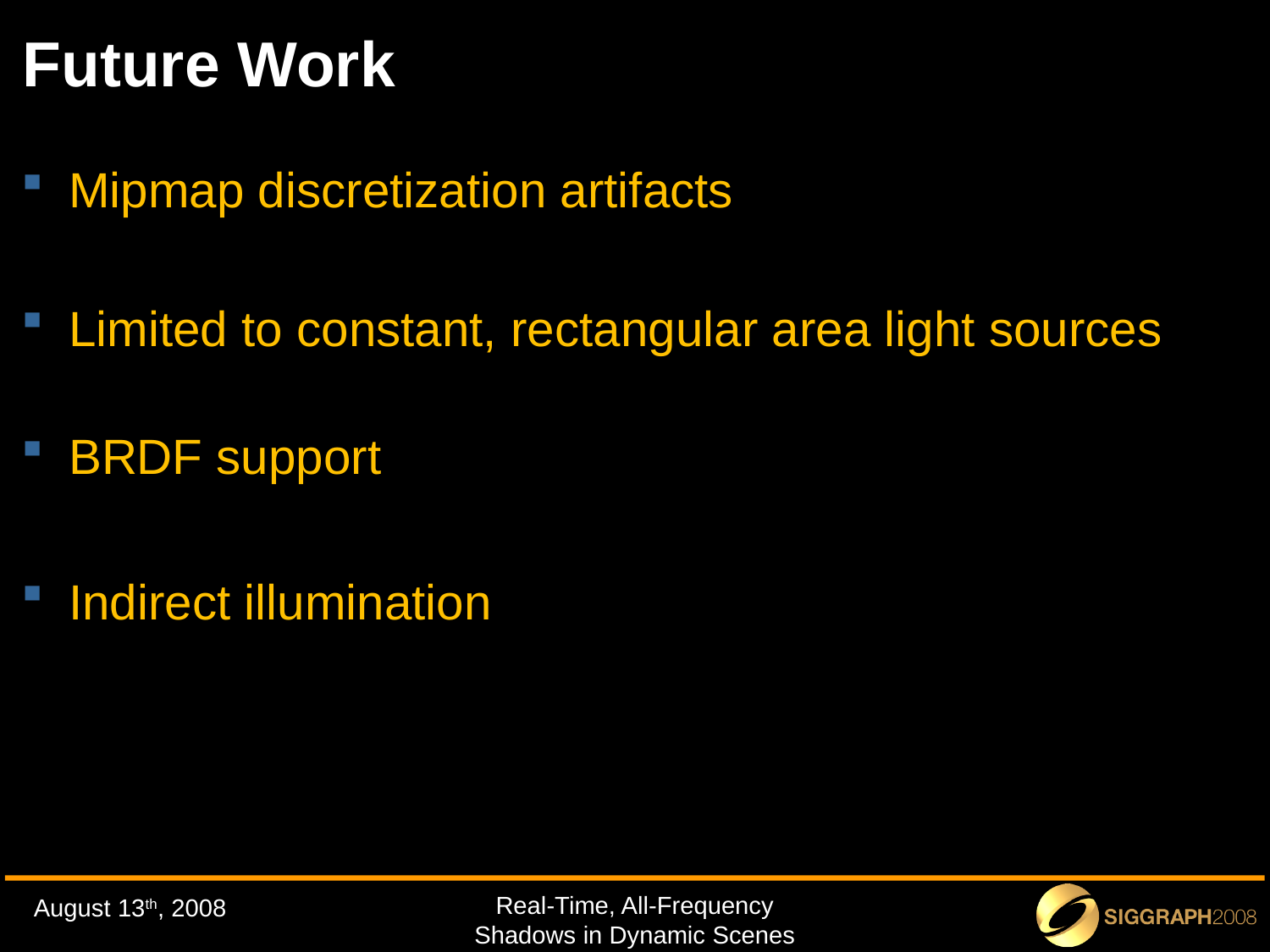

# Future Work
Mipmap discretization artifacts

Limited to constant, rectangular area light sources

BRDF support

Indirect illumination